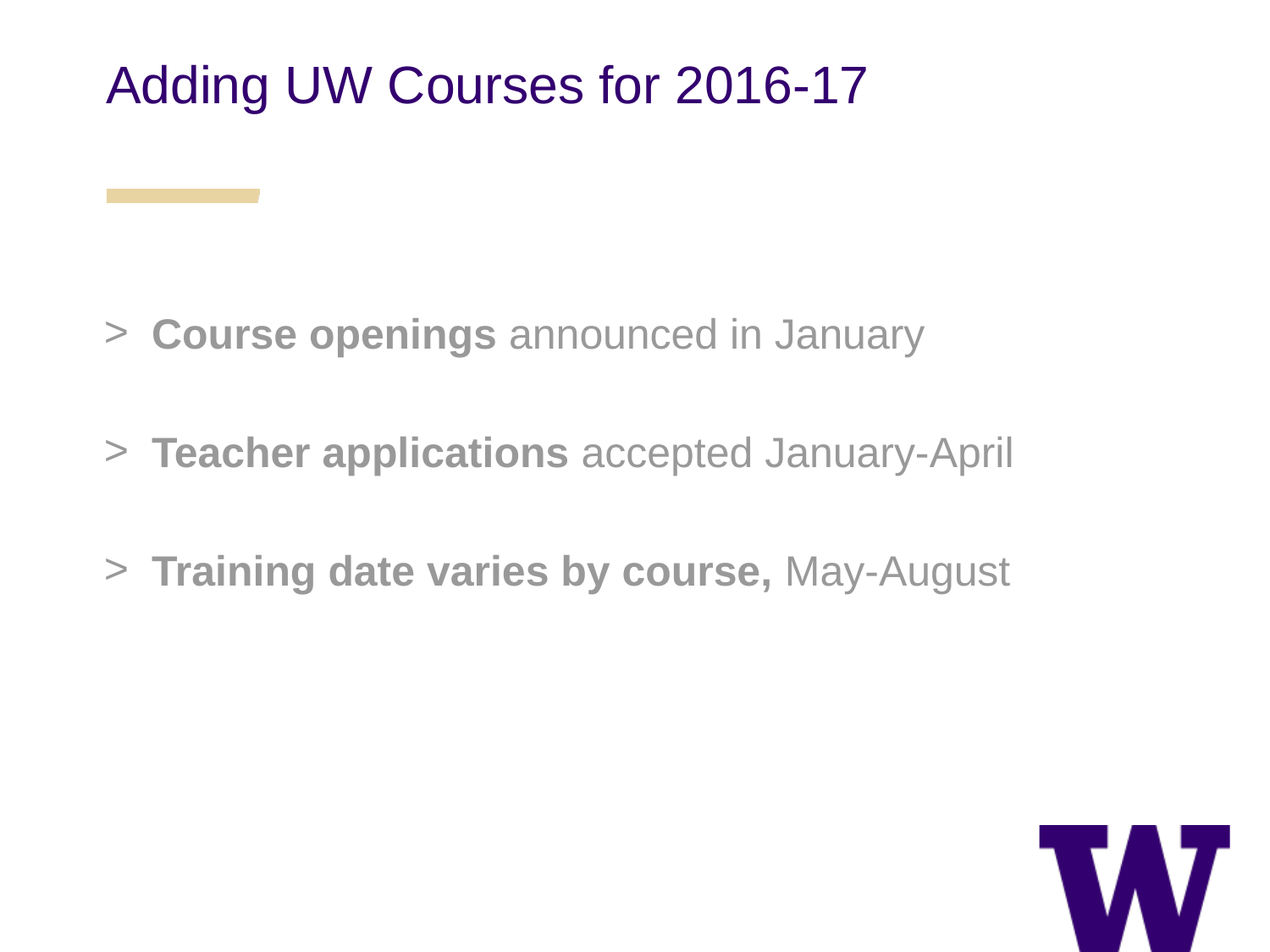

Adding UW Courses for 2016-17

Course openings announced in January

Teacher applications accepted January-April

Training date varies by course, May-August